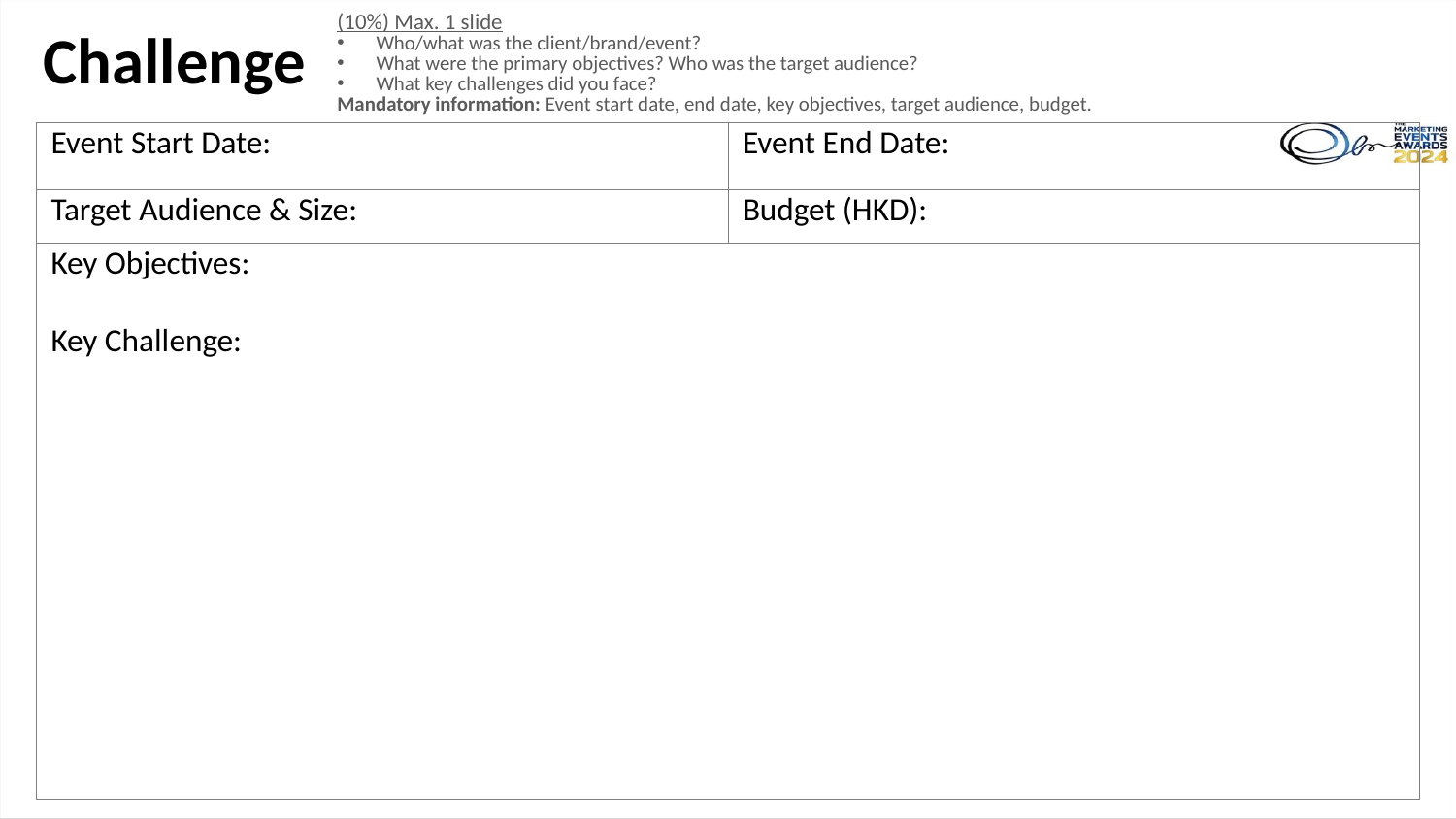

(10%) Max. 1 slide
 Who/what was the client/brand/event?
 What were the primary objectives? Who was the target audience?
 What key challenges did you face?
Mandatory information: Event start date, end date, key objectives, target audience, budget.
Challenge
| Event Start Date: | Event End Date: |
| --- | --- |
| Target Audience & Size: | Budget (HKD): |
| Key Objectives: Key Challenge: |  |